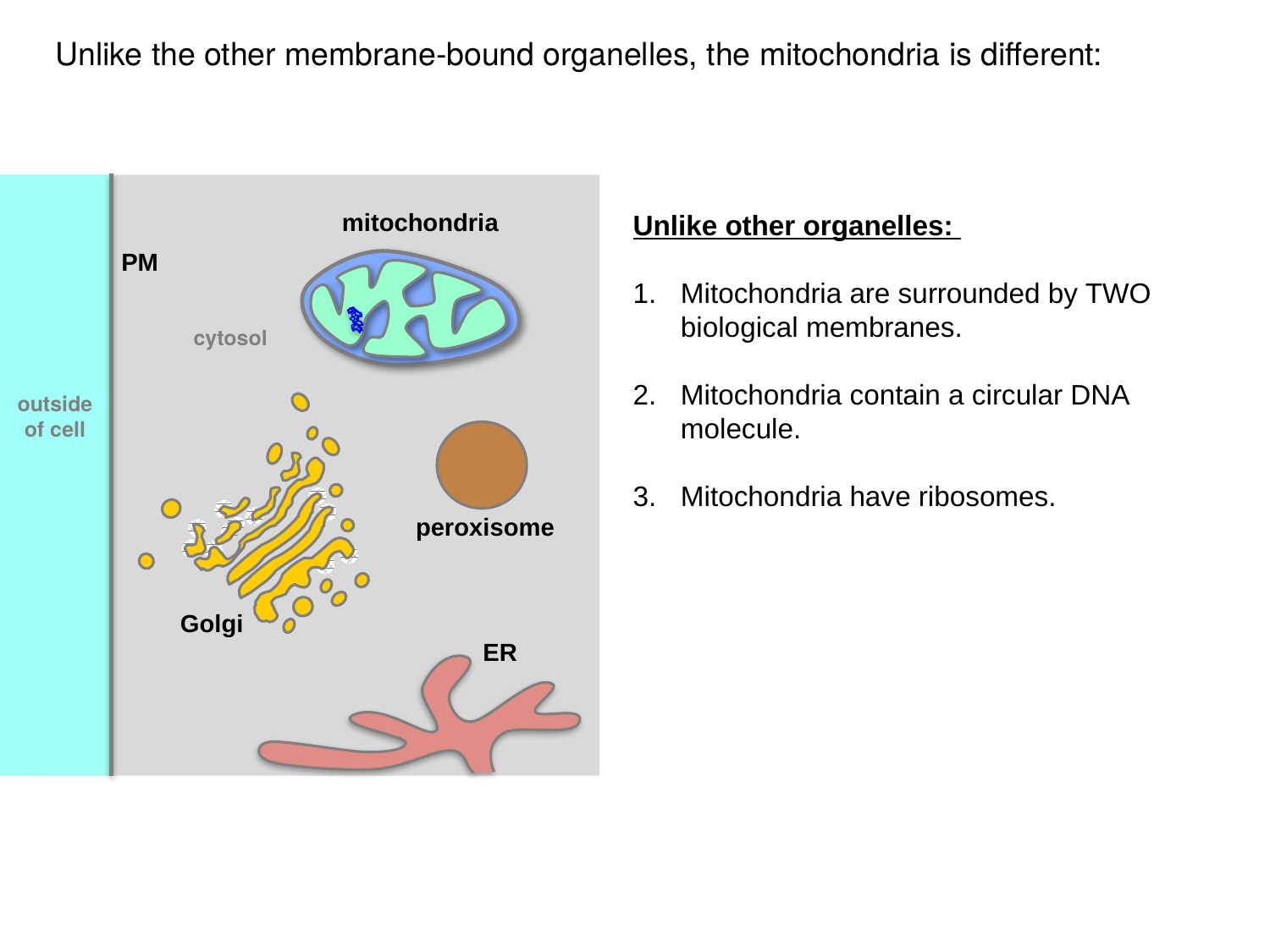

Unlike the other membrane-bound organelles, the mitochondria is different:

mitochondria

PM
cytosol

peroxisome

Golgi

ER

Unlike other organelles:

Mitochondria are surrounded by TWO biological membranes.

Mitochondria contain a circular DNA molecule.

Mitochondria have ribosomes.
outside of cell